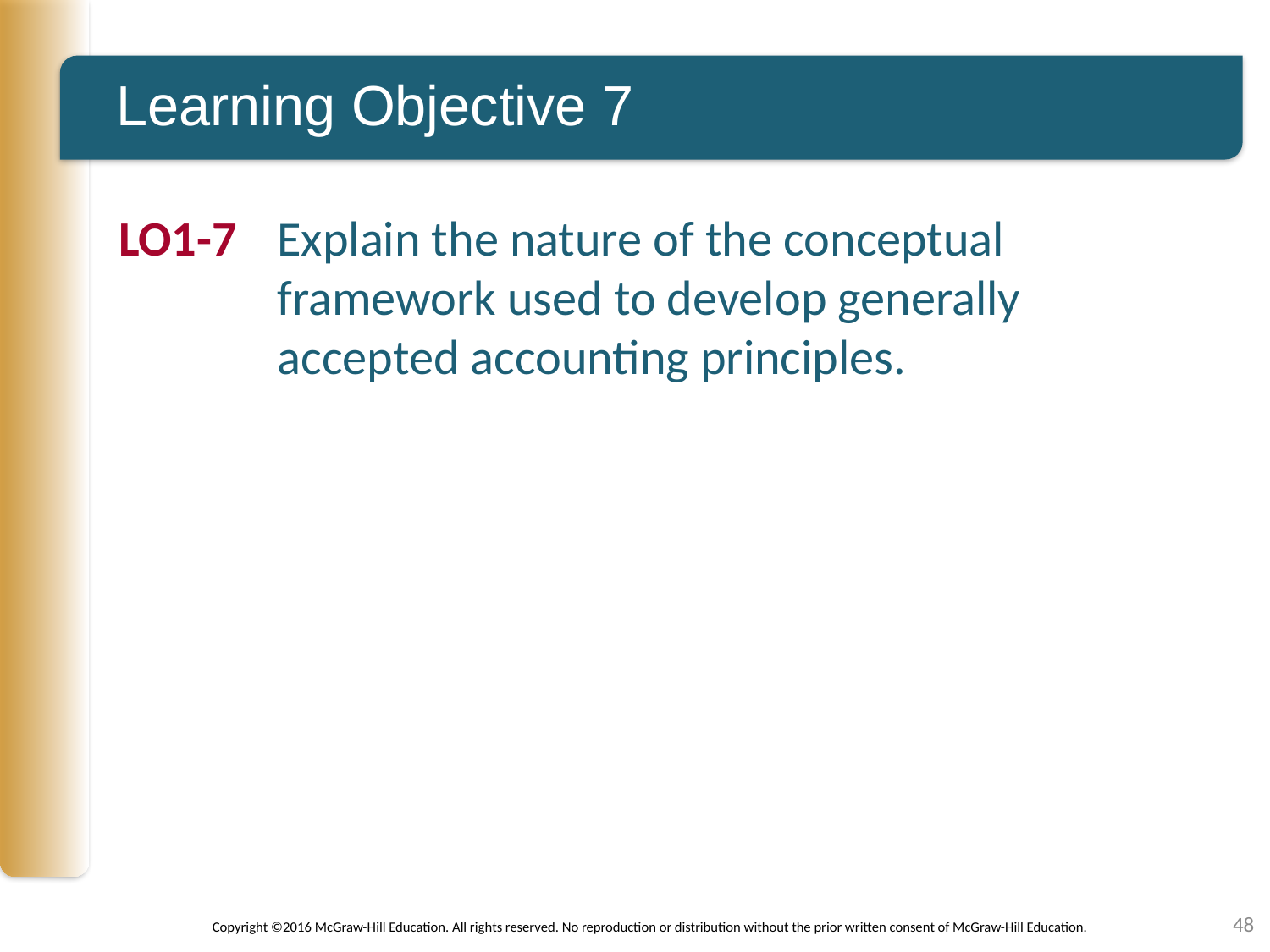

# Learning Objective 7
LO1-7	Explain the nature of the conceptual framework used to develop generally accepted accounting principles.
48
Copyright ©2016 McGraw-Hill Education. All rights reserved. No reproduction or distribution without the prior written consent of McGraw-Hill Education.